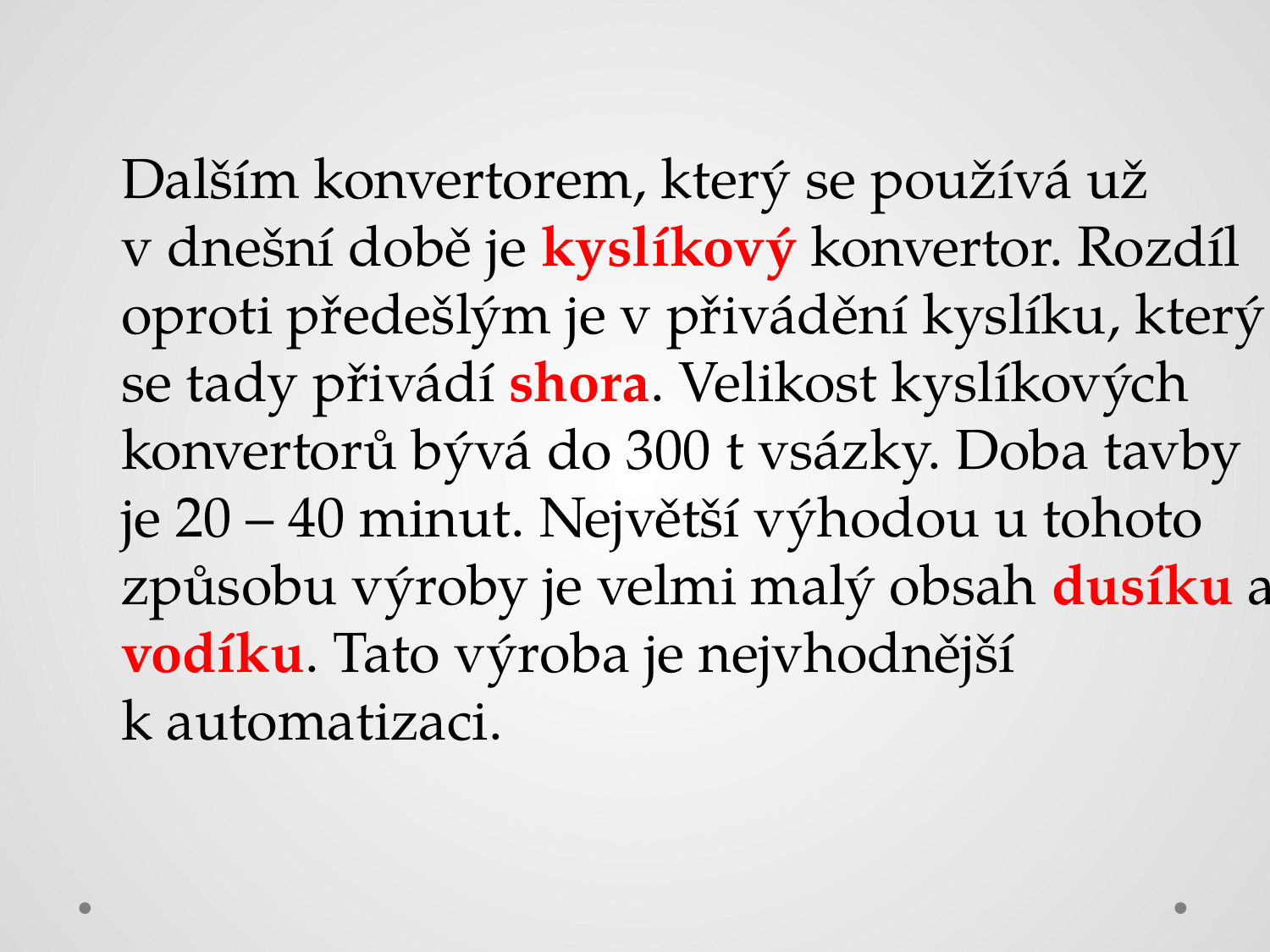

Dalším konvertorem, který se používá už
v dnešní době je kyslíkový konvertor. Rozdíl
oproti předešlým je v přivádění kyslíku, který
se tady přivádí shora. Velikost kyslíkových
konvertorů bývá do 300 t vsázky. Doba tavby
je 20 – 40 minut. Největší výhodou u tohoto
způsobu výroby je velmi malý obsah dusíku a
vodíku. Tato výroba je nejvhodnější
k automatizaci.